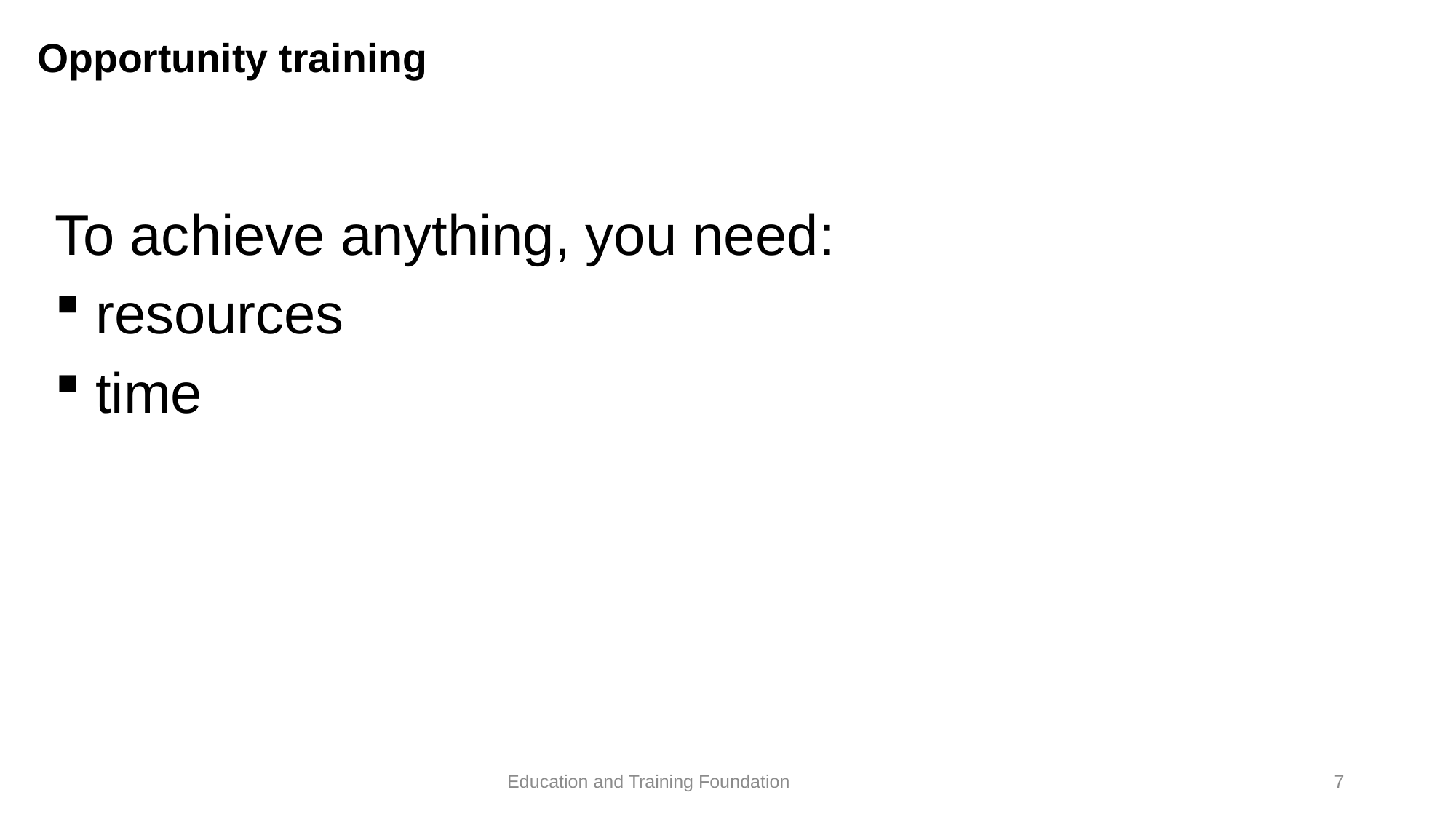

# Opportunity training
To achieve anything, you need:
resources
time
7
Education and Training Foundation